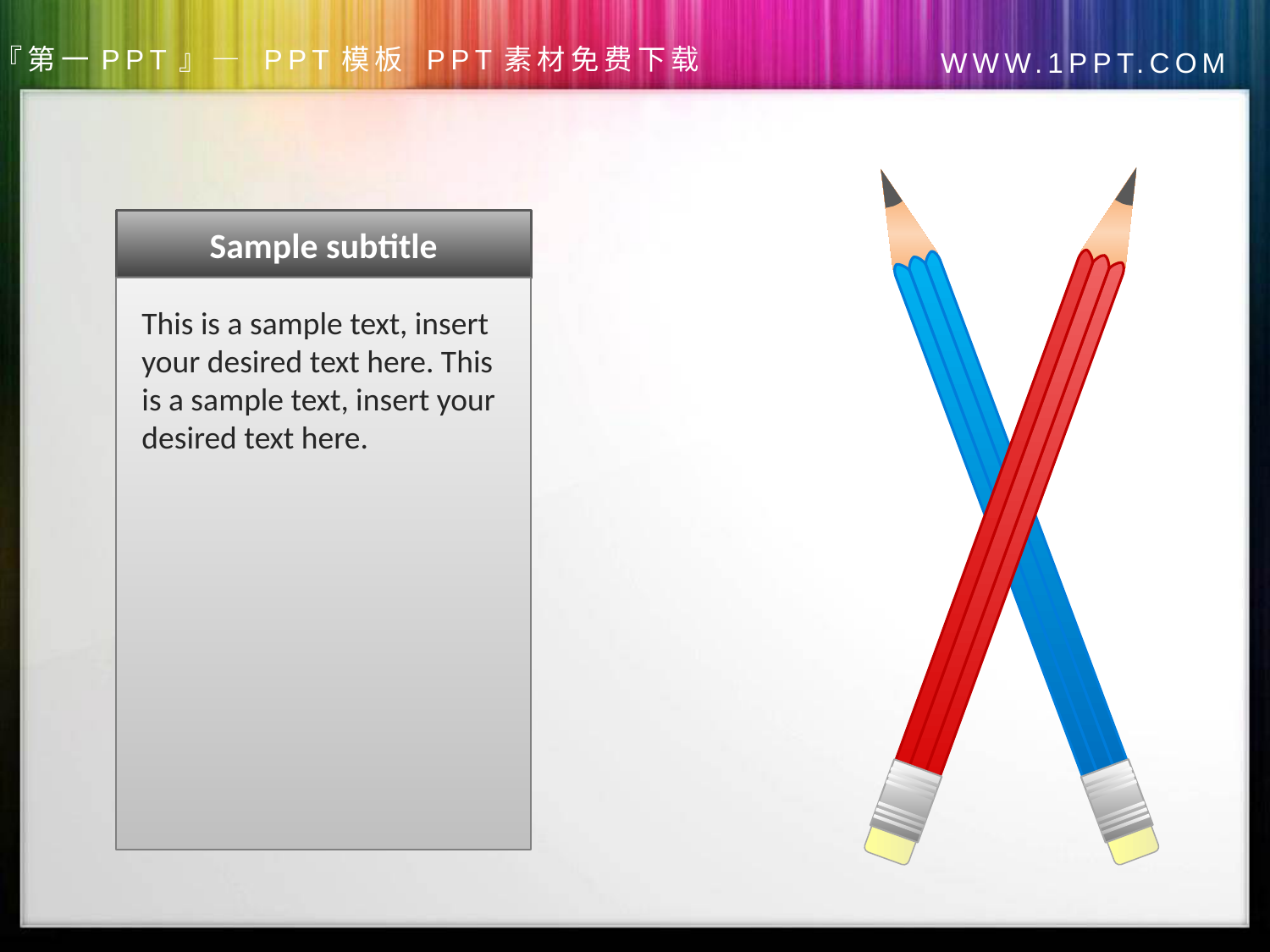

Sample subtitle
This is a sample text, insert your desired text here. This is a sample text, insert your desired text here.